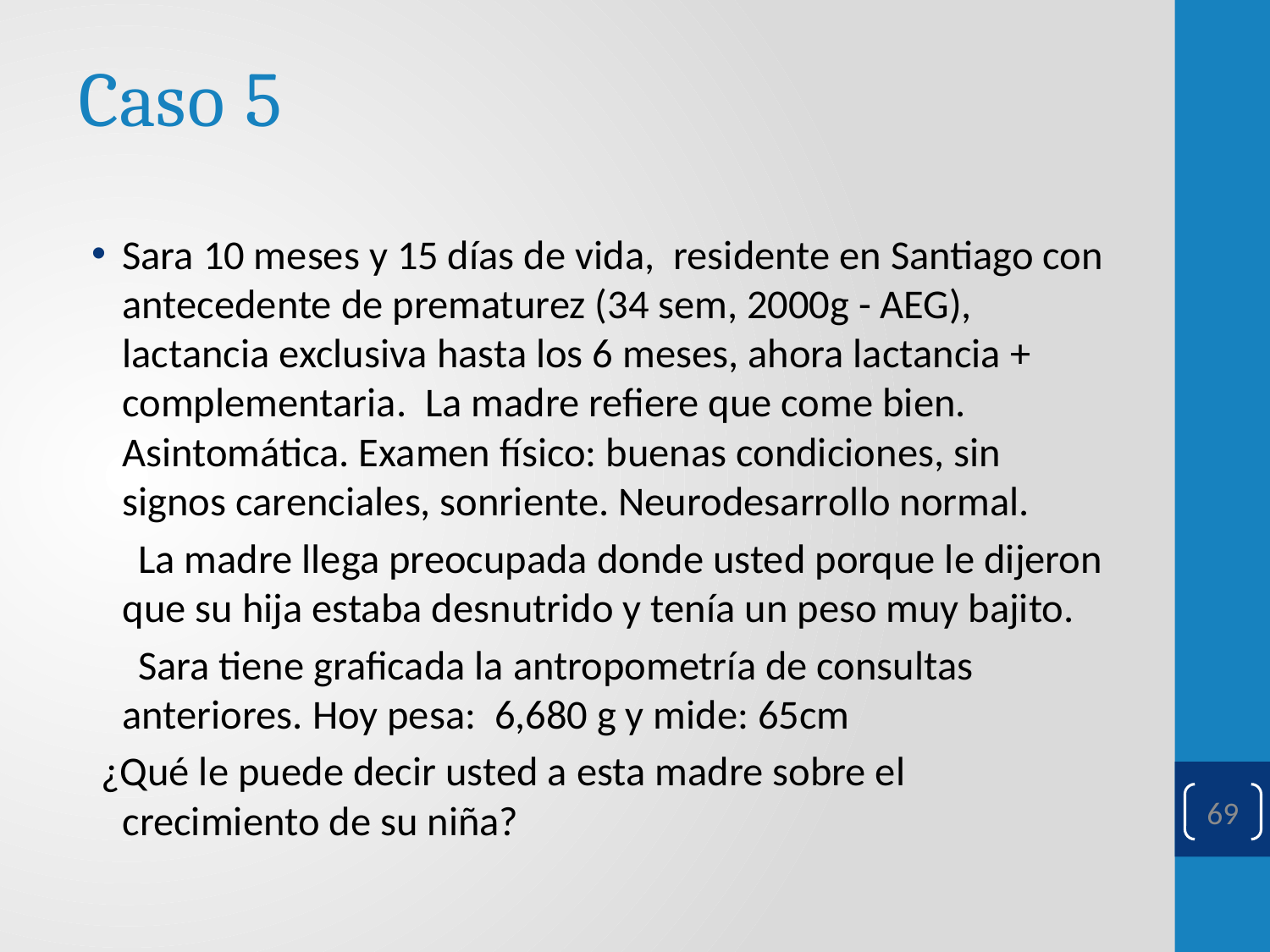

# Caso 5
Sara 10 meses y 15 días de vida,  residente en Santiago con antecedente de prematurez (34 sem, 2000g - AEG), lactancia exclusiva hasta los 6 meses, ahora lactancia + complementaria.  La madre refiere que come bien. Asintomática. Examen físico: buenas condiciones, sin signos carenciales, sonriente. Neurodesarrollo normal.
     La madre llega preocupada donde usted porque le dijeron que su hija estaba desnutrido y tenía un peso muy bajito.
     Sara tiene graficada la antropometría de consultas anteriores. Hoy pesa:  6,680 g y mide: 65cm
 ¿Qué le puede decir usted a esta madre sobre el crecimiento de su niña?

69